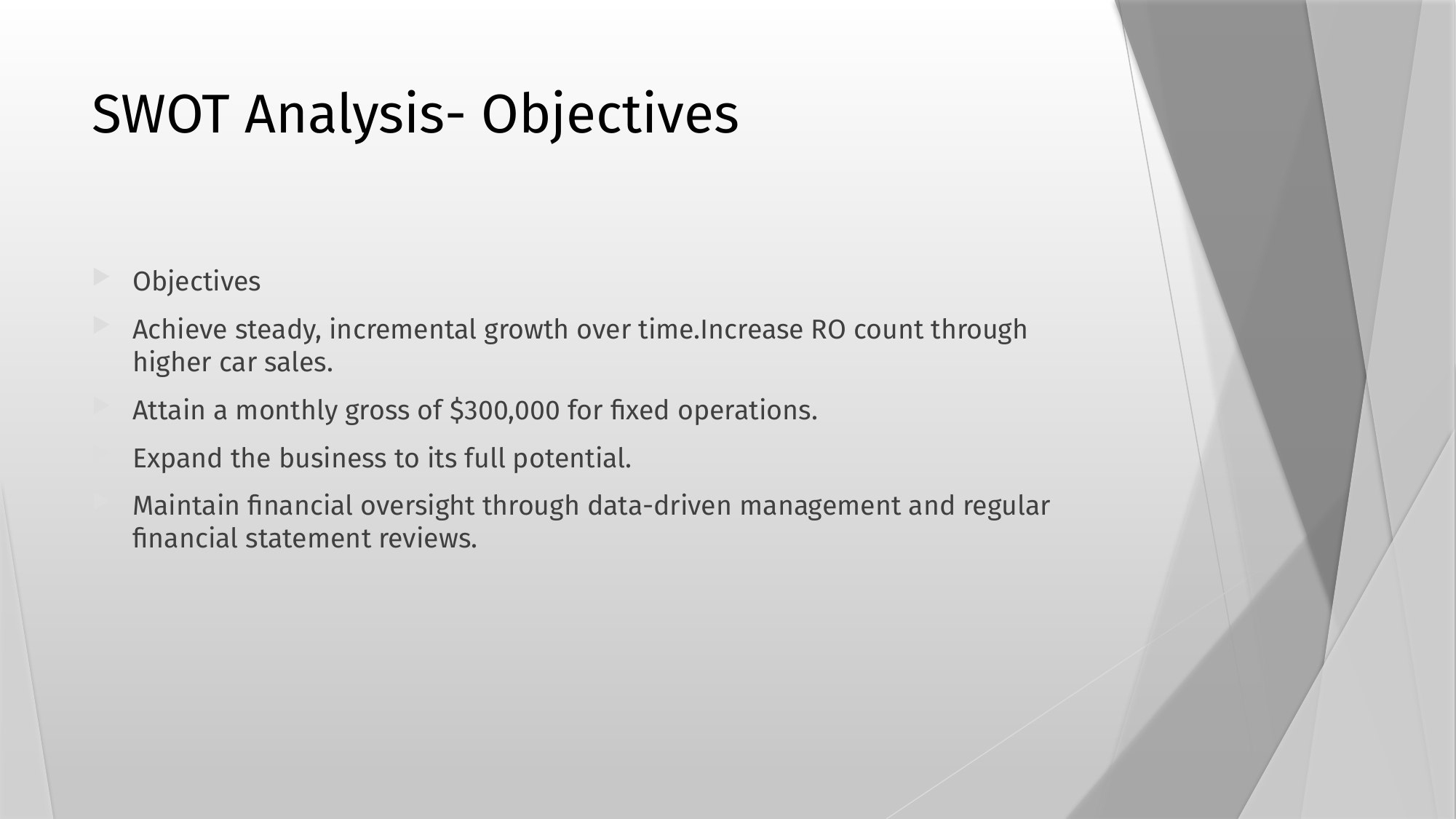

# SWOT Analysis- Objectives
Objectives
Achieve steady, incremental growth over time.Increase RO count through higher car sales.
Attain a monthly gross of $300,000 for fixed operations.
Expand the business to its full potential.
Maintain financial oversight through data-driven management and regular financial statement reviews.